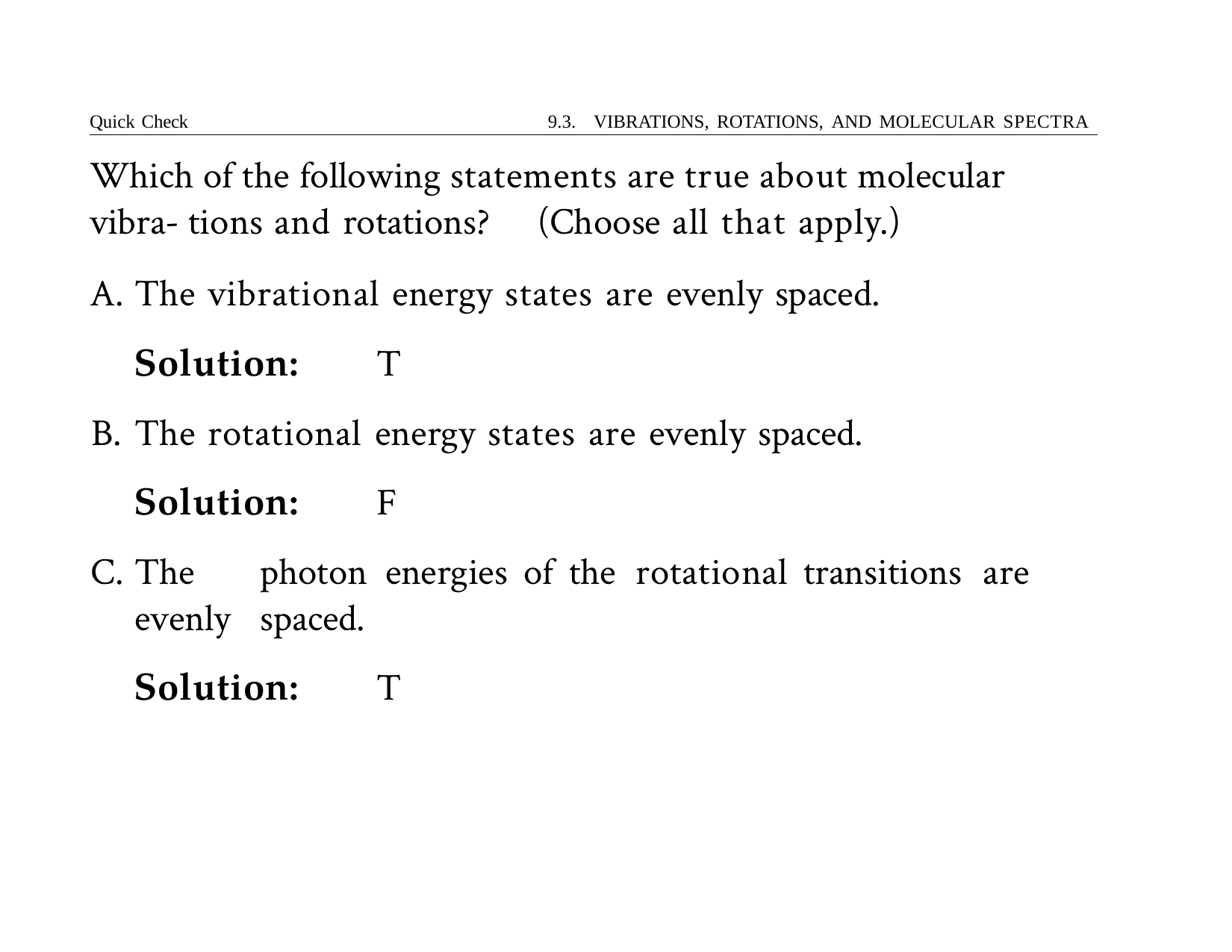

Quick Check	9.3.  VIBRATIONS, ROTATIONS, AND MOLECULAR SPECTRA

# Which of the following statements are true about molecular vibra- tions and rotations?	(Choose all that apply.)
The vibrational energy states are evenly spaced.
Solution:	T
The rotational energy states are evenly spaced.
Solution:	F
The	photon	energies	of	the	rotational	transitions	are	evenly 	spaced.
Solution:	T